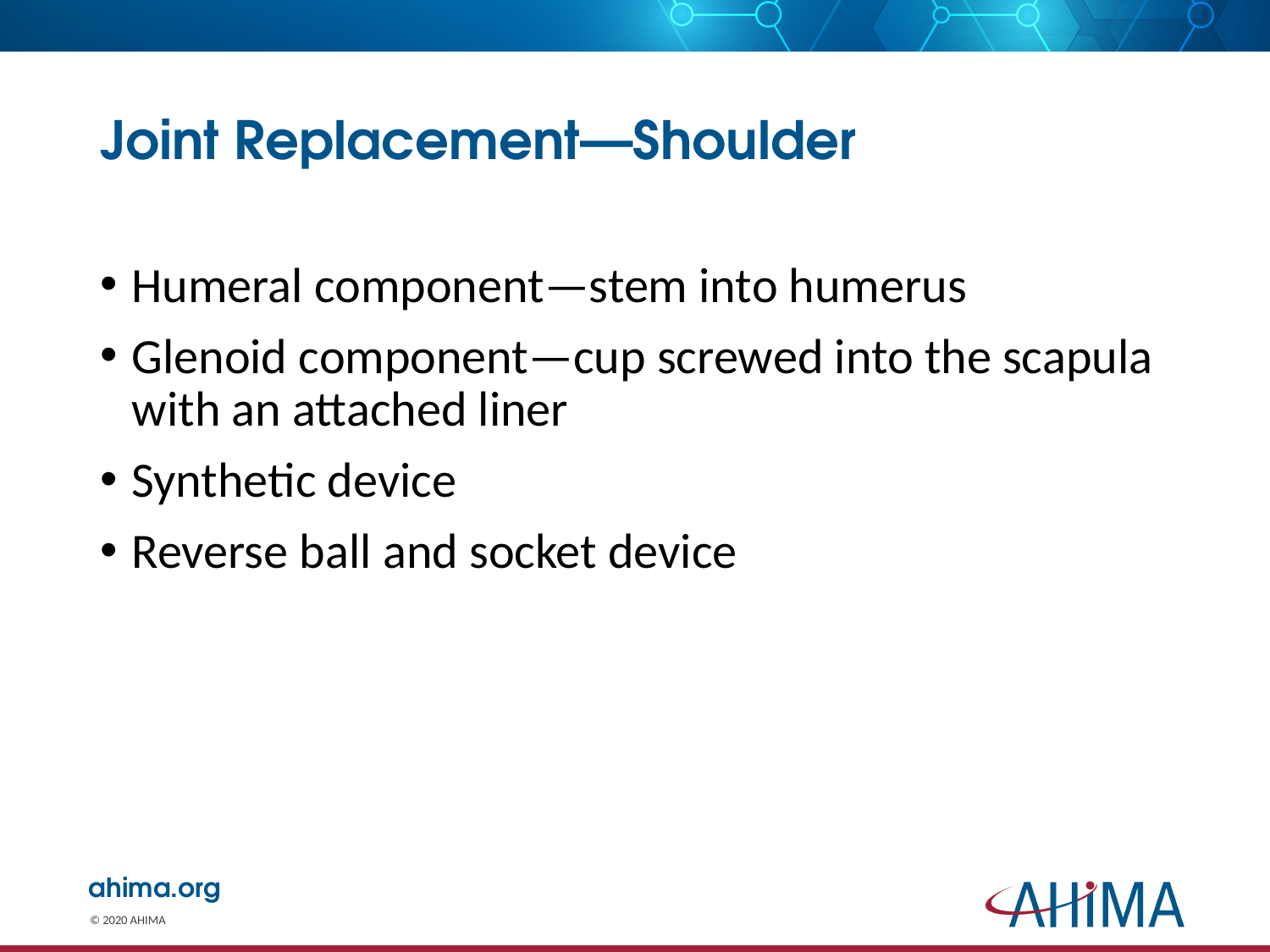

# Joint Replacement—Shoulder
Humeral component—stem into humerus
Glenoid component—cup screwed into the scapula with an attached liner
Synthetic device
Reverse ball and socket device